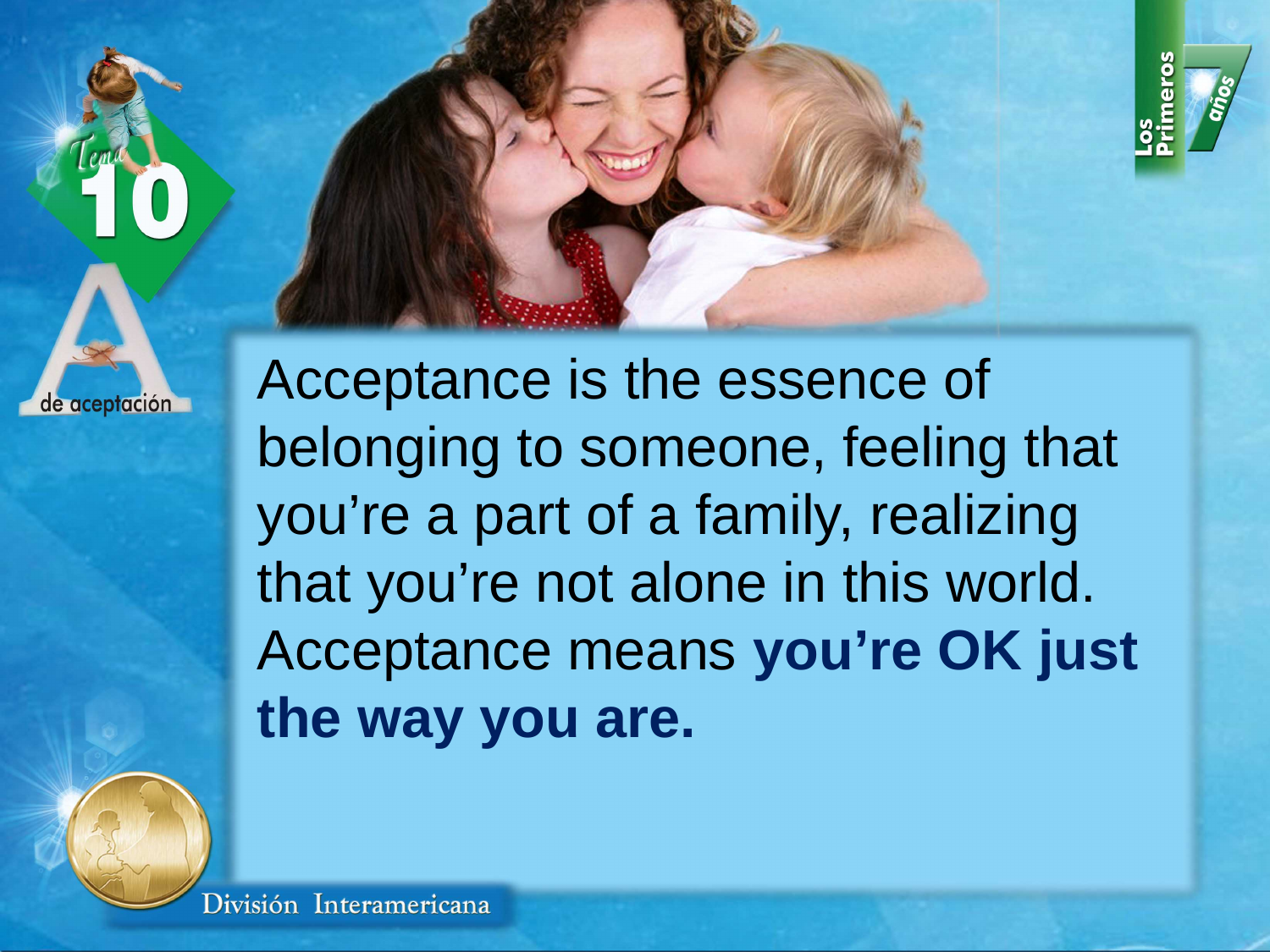

Acceptance is the essence of belonging to someone, feeling that you’re a part of a family, realizing that you’re not alone in this world.
Acceptance means you’re OK just the way you are.